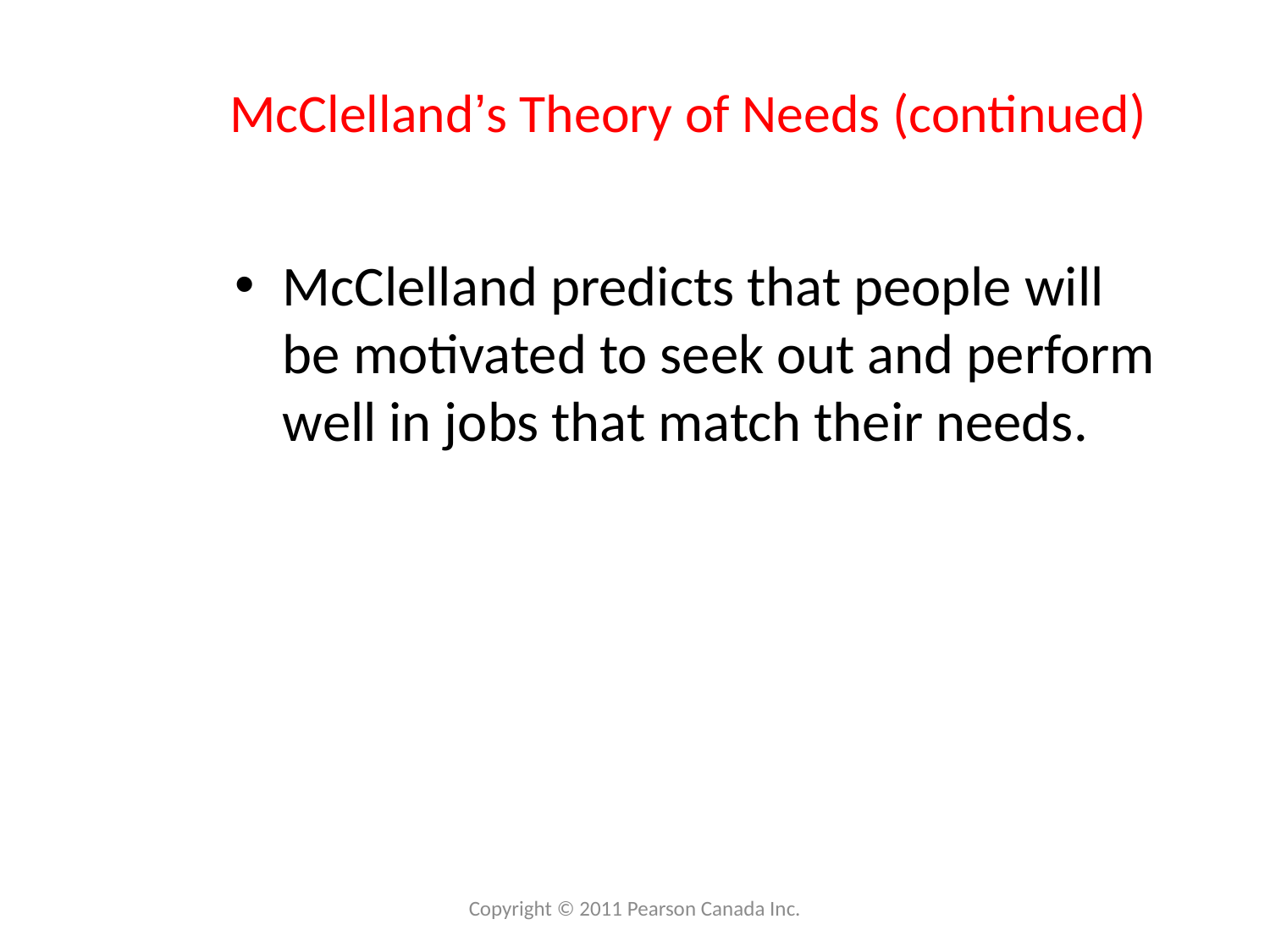

# McClelland’s Theory of Needs (continued)
McClelland predicts that people will be motivated to seek out and perform well in jobs that match their needs.

Copyright © 2011 Pearson Canada Inc.